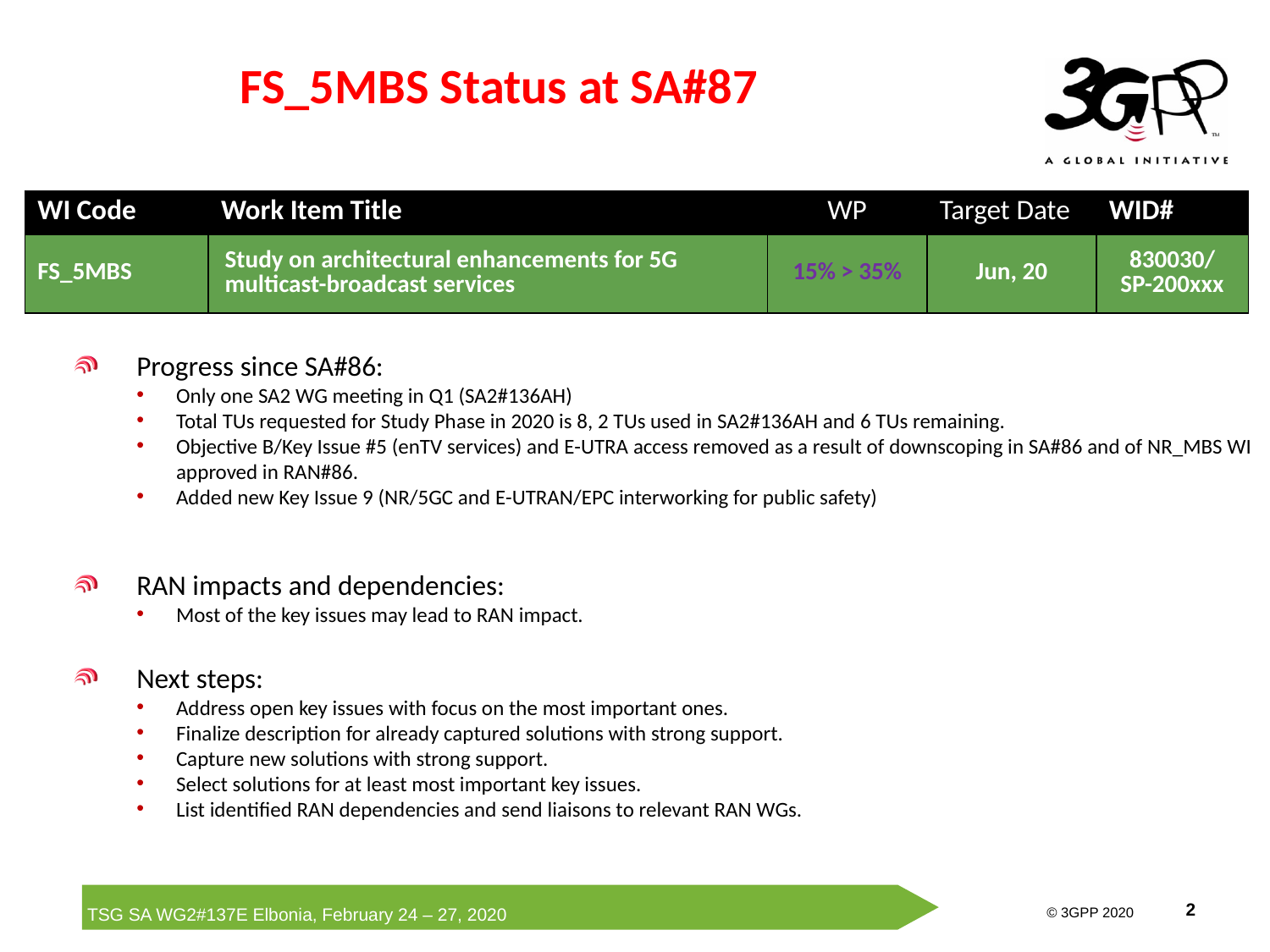

# FS_5MBS Status at SA#87
| WI Code | Work Item Title | WP | Target Date | WID# |
| --- | --- | --- | --- | --- |
| FS\_5MBS | Study on architectural enhancements for 5G multicast-broadcast services | 15% > 35% | Jun, 20 | 830030/ SP-200xxx |
Progress since SA#86:
Only one SA2 WG meeting in Q1 (SA2#136AH)
Total TUs requested for Study Phase in 2020 is 8, 2 TUs used in SA2#136AH and 6 TUs remaining.
Objective B/Key Issue #5 (enTV services) and E-UTRA access removed as a result of downscoping in SA#86 and of NR_MBS WI approved in RAN#86.
Added new Key Issue 9 (NR/5GC and E-UTRAN/EPC interworking for public safety)

RAN impacts and dependencies:
Most of the key issues may lead to RAN impact.

Next steps:
Address open key issues with focus on the most important ones.
Finalize description for already captured solutions with strong support.
Capture new solutions with strong support.
Select solutions for at least most important key issues.
List identified RAN dependencies and send liaisons to relevant RAN WGs.